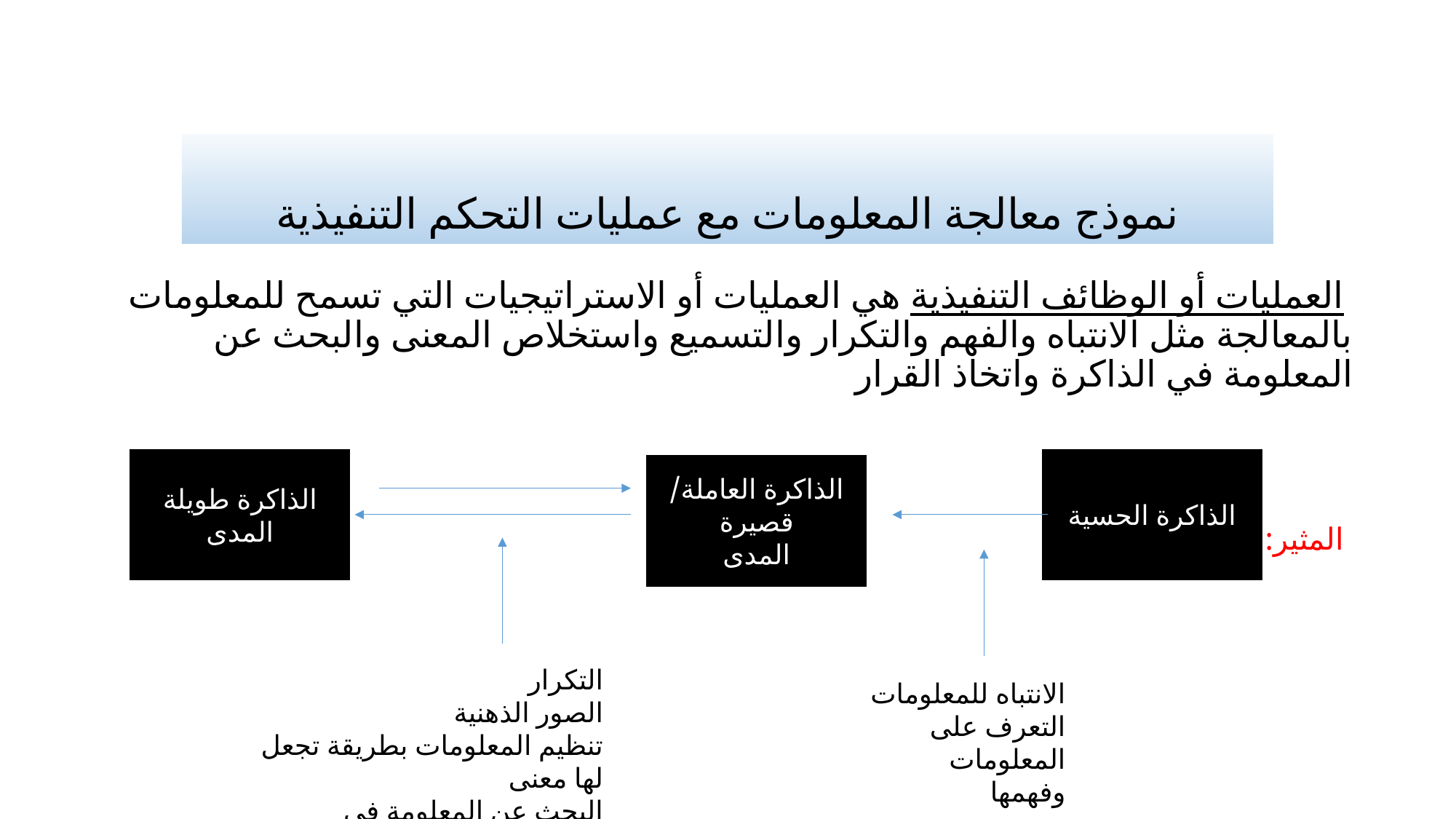

# نموذج معالجة المعلومات مع عمليات التحكم التنفيذية
 العمليات أو الوظائف التنفيذية هي العمليات أو الاستراتيجيات التي تسمح للمعلومات بالمعالجة مثل الانتباه والفهم والتكرار والتسميع واستخلاص المعنى والبحث عن المعلومة في الذاكرة واتخاذ القرار

 المثير:
الذاكرة طويلة المدى
الذاكرة الحسية
الذاكرة العاملة/ قصيرة
المدى
التكرار
الصور الذهنية
تنظيم المعلومات بطريقة تجعل لها معنى
البحث عن المعلومة في الذاكرة
الانتباه للمعلومات
التعرف على المعلومات
وفهمها